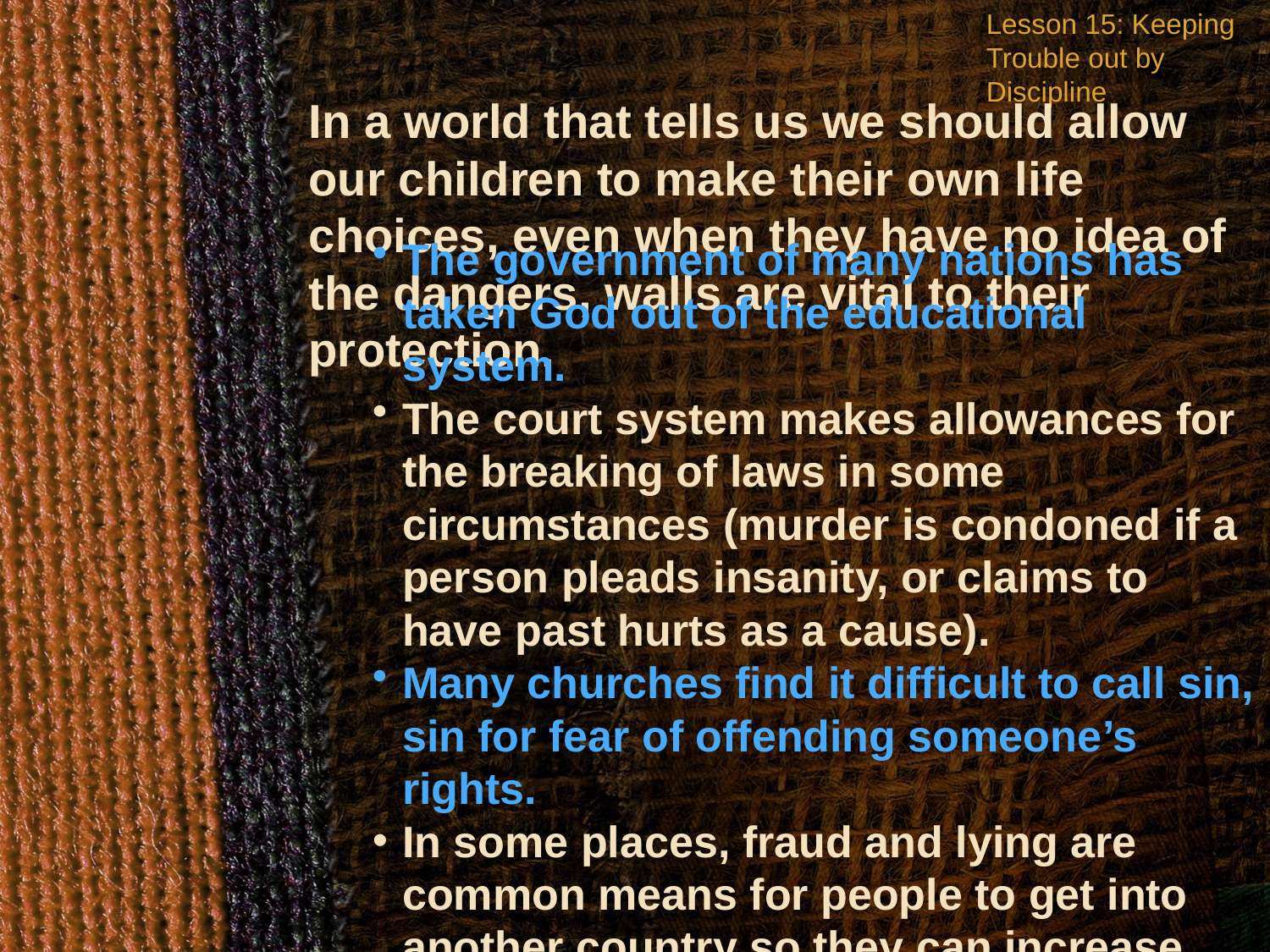

Lesson 15: Keeping Trouble out by Discipline
In a world that tells us we should allow our children to make their own life choices, even when they have no idea of the dangers, walls are vital to their protection.
The government of many nations has taken God out of the educational system.
The court system makes allowances for the breaking of laws in some circumstances (murder is condoned if a person pleads insanity, or claims to have past hurts as a cause).
Many churches find it difficult to call sin, sin for fear of offending someone’s rights.
In some places, fraud and lying are common means for people to get into another country so they can increase their income.